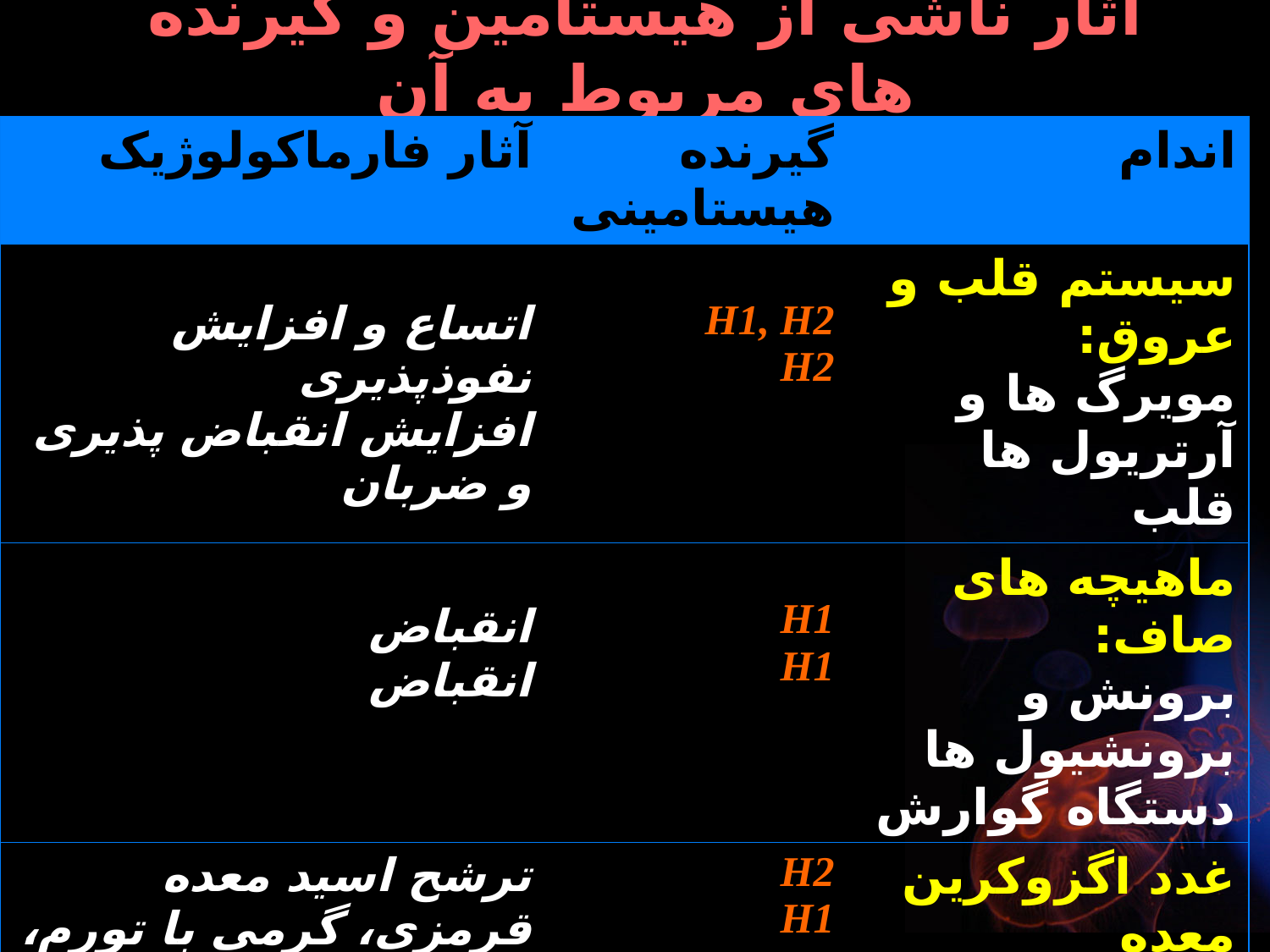

# آثار ناشی از هیستامین و گیرنده های مربوط به آن
| آثار فارماکولوژیک | گیرنده هیستامینی | اندام |
| --- | --- | --- |
| اتساع و افزایش نفوذپذیری افزایش انقباض پذیری و ضربان | H1, H2 H2 | سیستم قلب و عروق: مویرگ ها و آرتریول ها قلب |
| انقباض انقباض | H1 H1 | ماهیچه های صاف: برونش و برونشیول ها دستگاه گوارش |
| ترشح اسید معده قرمزی، گرمی با تورم، خارش | H2 H1 | غدد اگزوکرین معده پوست |
| آزاد شدن ADH، تنظیم فشار خون و درک درد | H1, H2, H3 | سیستم اعصاب مرکزی |